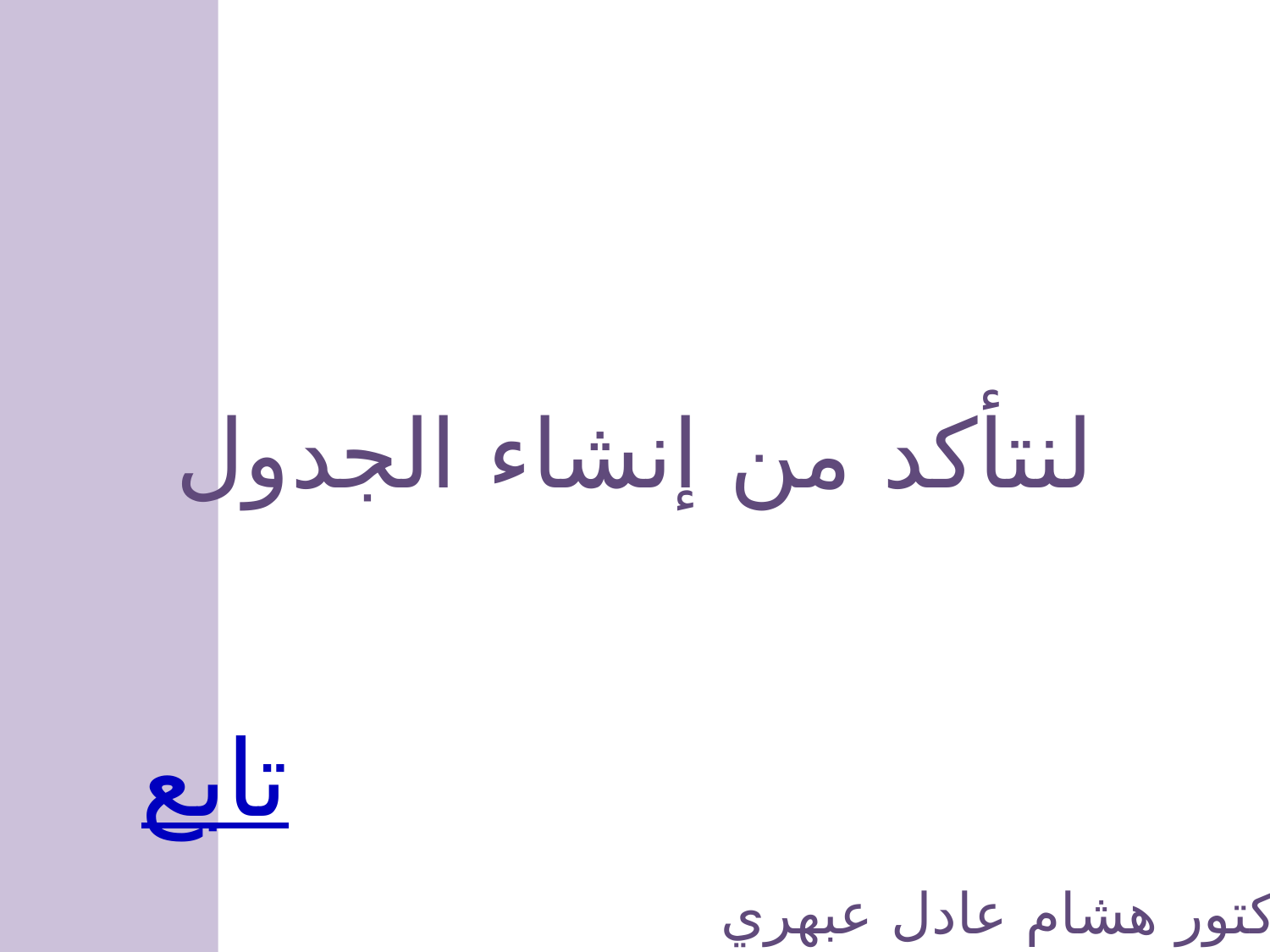

لنتأكد من إنشاء الجدول
تابع
الدكتور هشام عادل عبهري